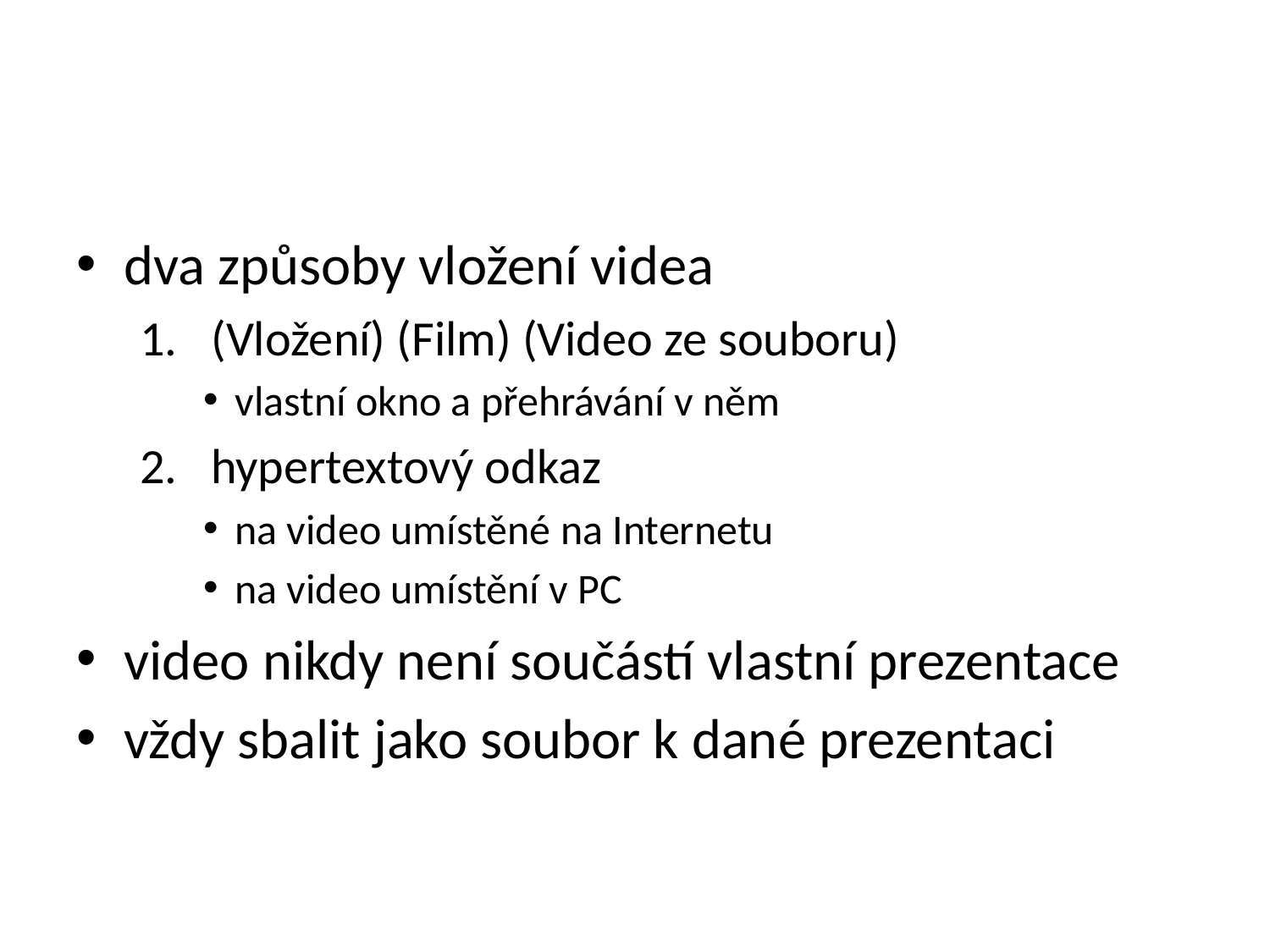

# Vložení videa
dva způsoby vložení videa
(Vložení) (Film) (Video ze souboru)
vlastní okno a přehrávání v něm
hypertextový odkaz
na video umístěné na Internetu
na video umístění v PC
video nikdy není součástí vlastní prezentace
vždy sbalit jako soubor k dané prezentaci